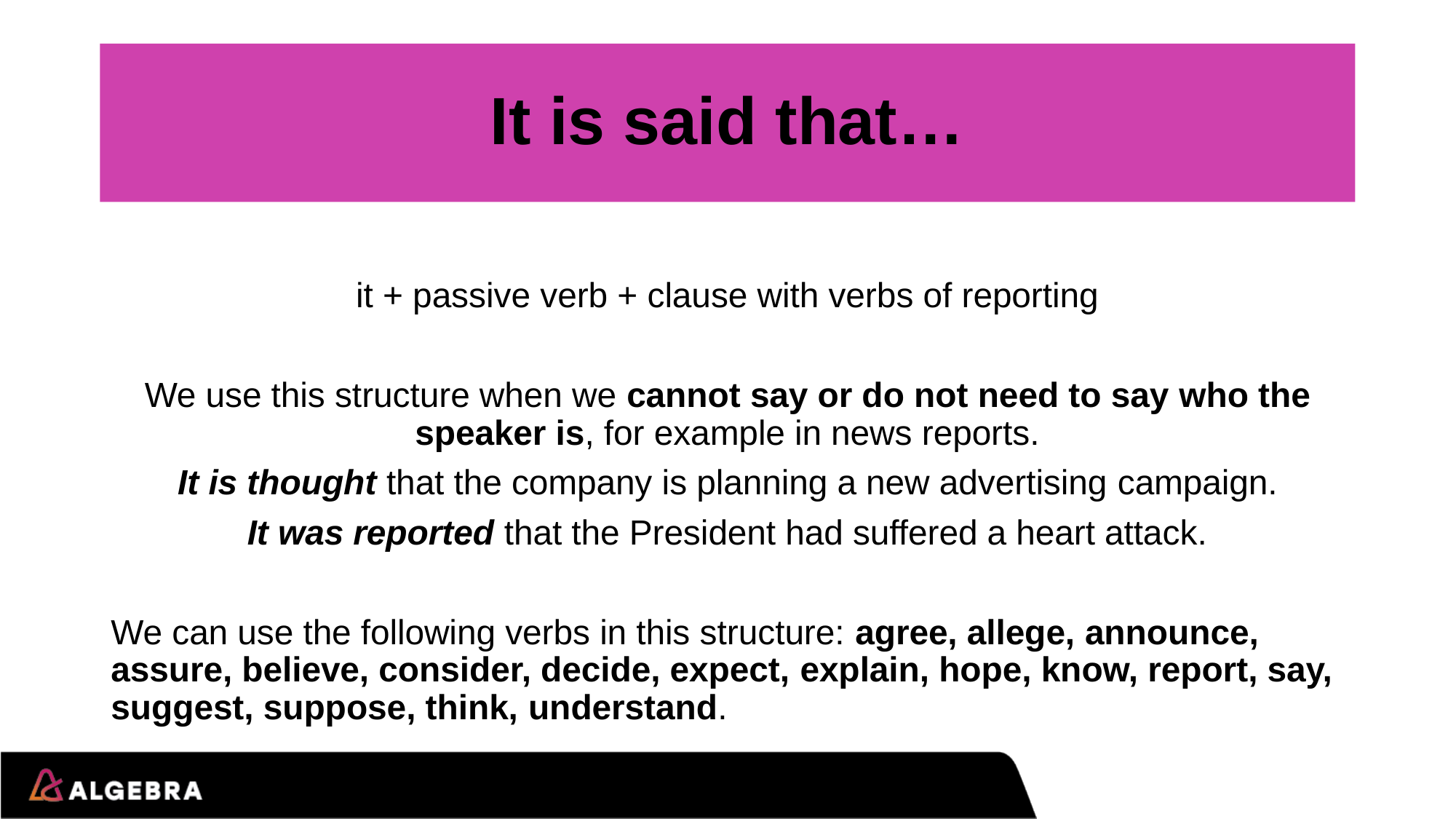

# It is said that…

it + passive verb + clause with verbs of reporting

We use this structure when we cannot say or do not need to say who the speaker is, for example in news reports.
It is thought that the company is planning a new advertising campaign.
It was reported that the President had suffered a heart attack.

We can use the following verbs in this structure: agree, allege, announce, assure, believe, consider, decide, expect, explain, hope, know, report, say, suggest, suppose, think, understand.